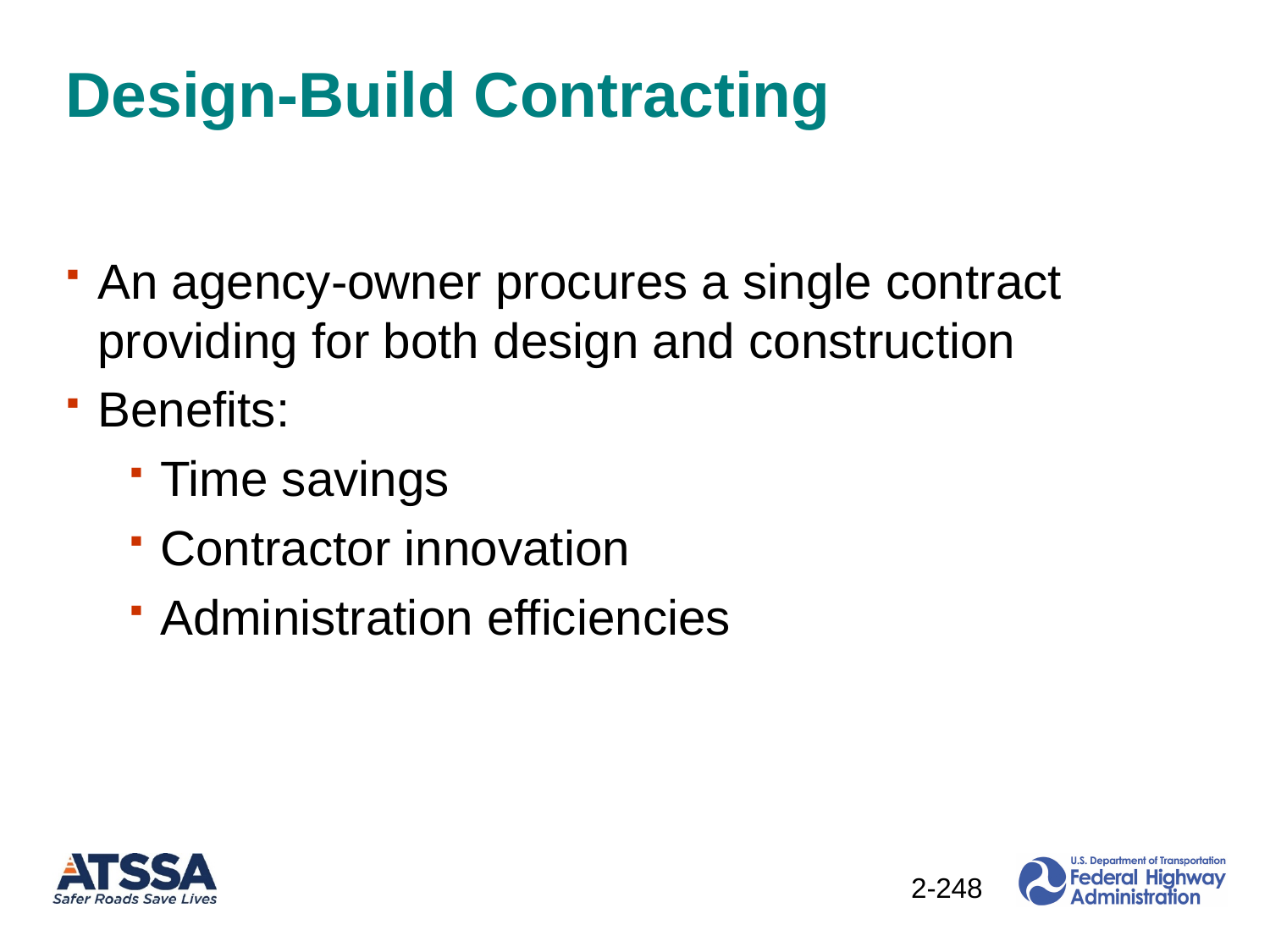

# Design-Build Contracting
An agency-owner procures a single contract providing for both design and construction
Benefits:
Time savings
Contractor innovation
Administration efficiencies